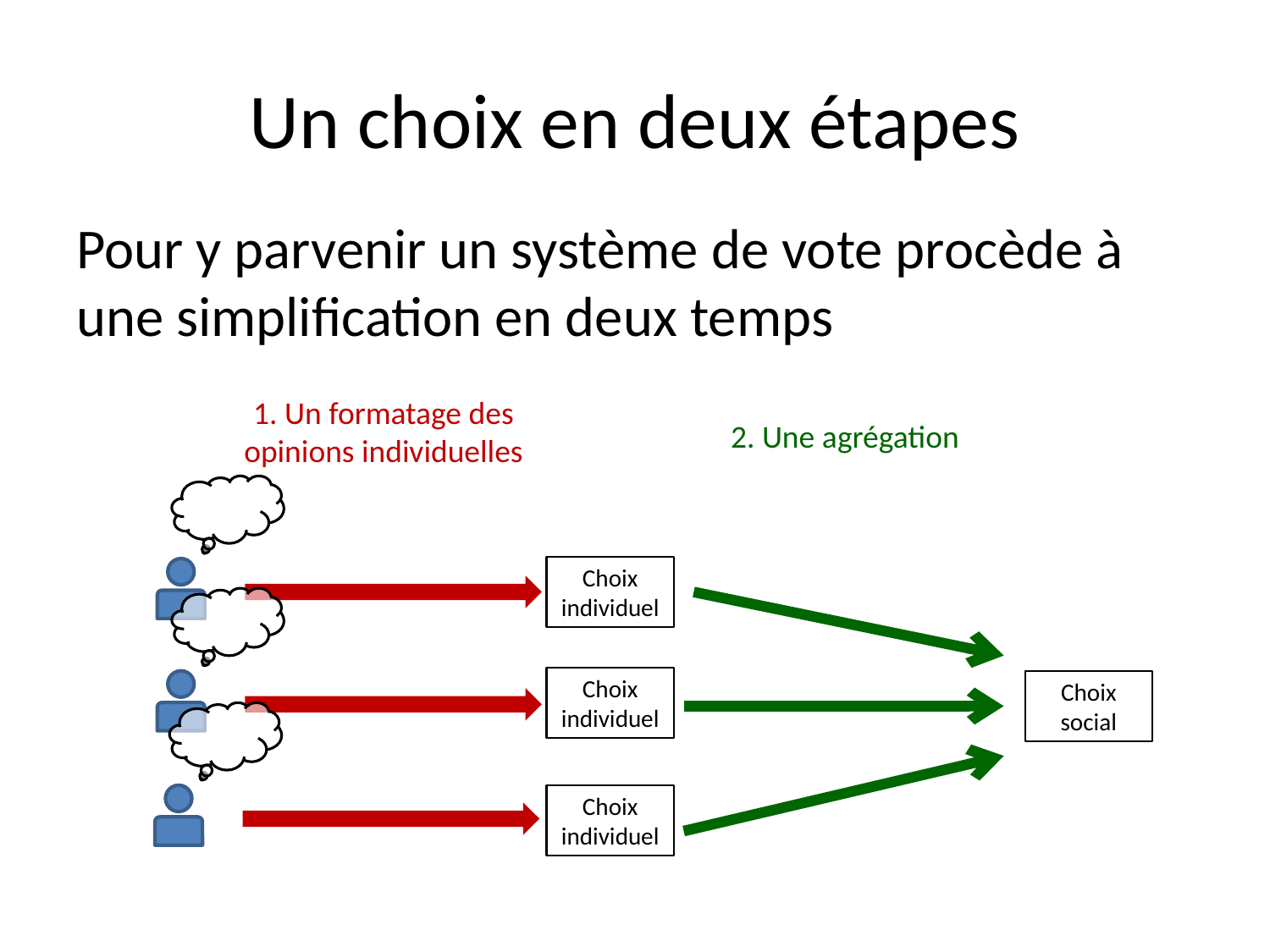

# Un choix en deux étapes
Pour y parvenir un système de vote procède à une simplification en deux temps
1. Un formatage des opinions individuelles
2. Une agrégation

Choix individuel

Choix individuel

Choix social

Choix individuel